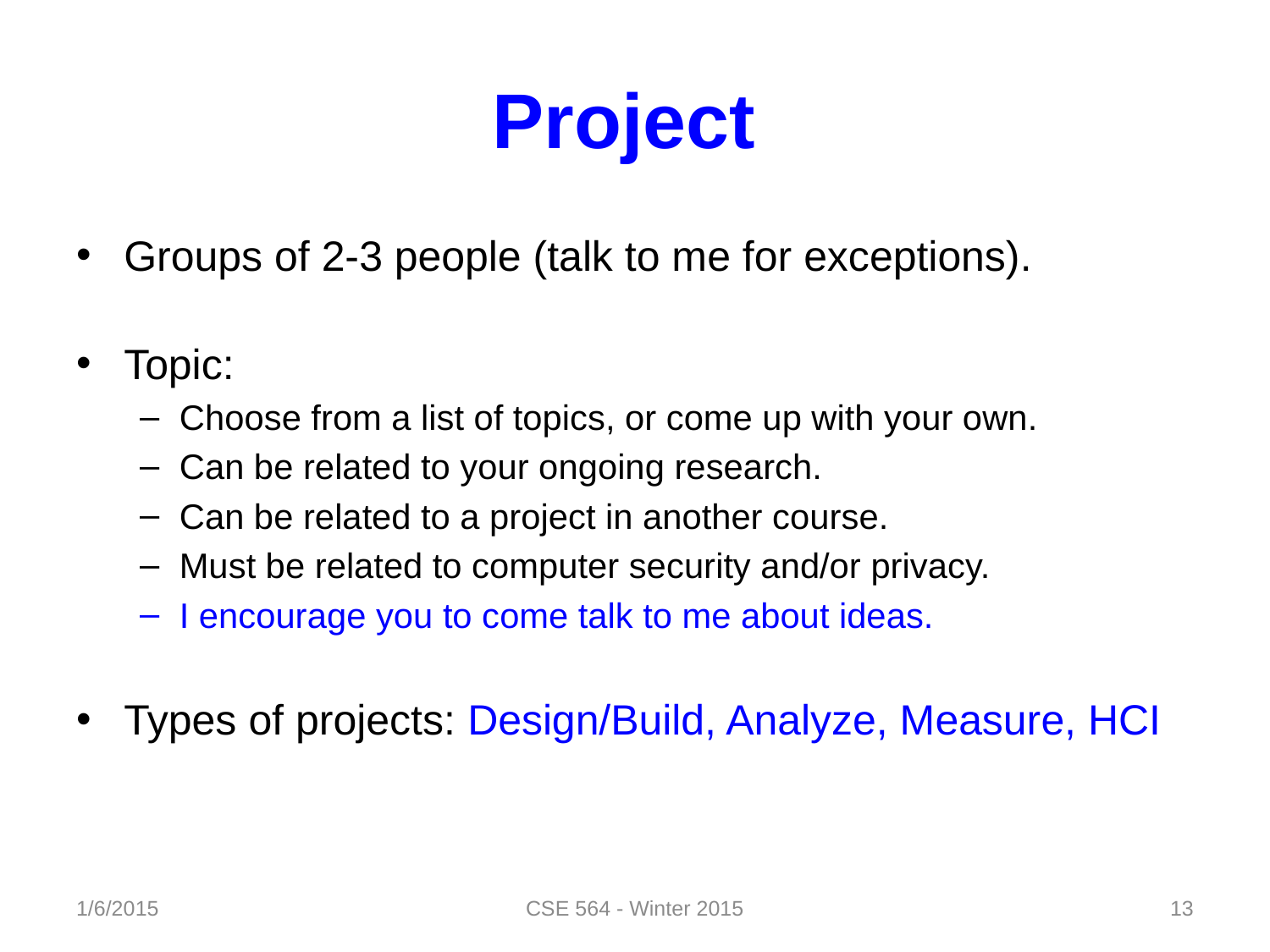

# Project
Groups of 2-3 people (talk to me for exceptions).

Topic:
Choose from a list of topics, or come up with your own.
Can be related to your ongoing research.
Can be related to a project in another course.
Must be related to computer security and/or privacy.
I encourage you to come talk to me about ideas.

Types of projects: Design/Build, Analyze, Measure, HCI

1/6/2015
CSE 564 - Winter 2015
13